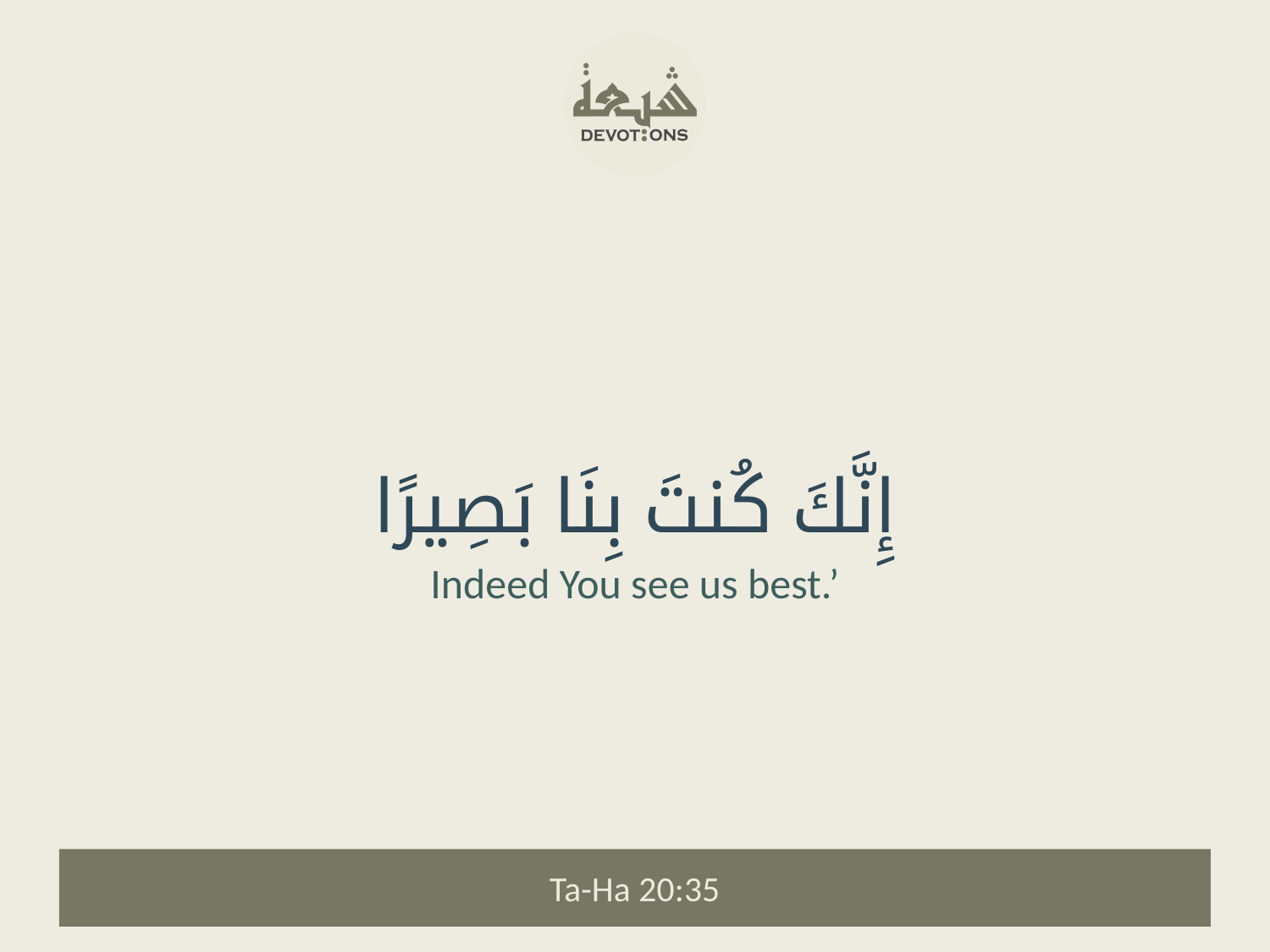

إِنَّكَ كُنتَ بِنَا بَصِيرًا
Indeed You see us best.’
Ta-Ha 20:35